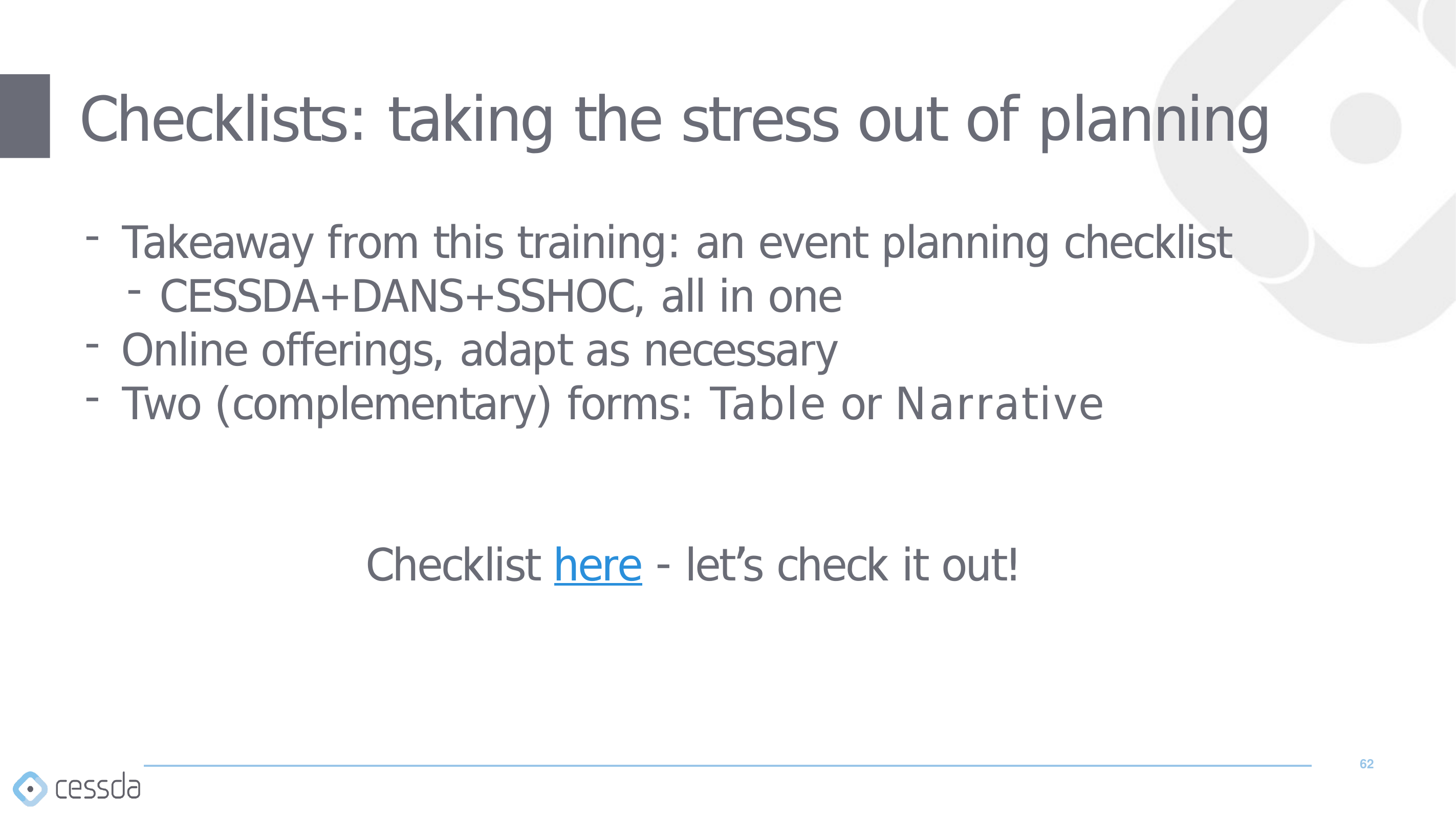

# Checklists: taking the stress out of planning
Takeaway from this training: an event planning checklist
CESSDA+DANS+SSHOC, all in one
Online offerings, adapt as necessary
Two (complementary) forms: Table or Narrative

Checklist here - let’s check it out!
62